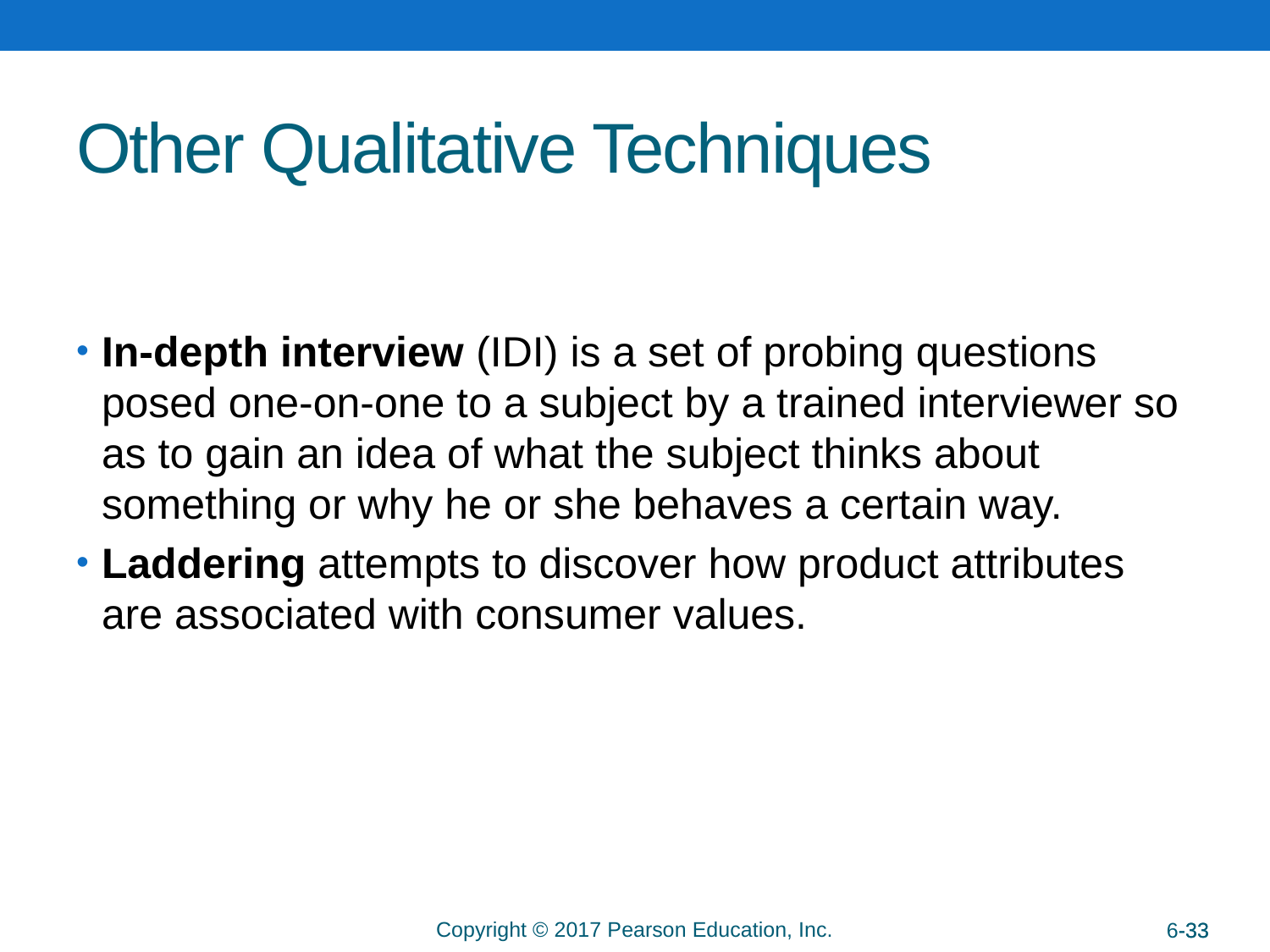

# Other Qualitative Techniques
In-depth interview (IDI) is a set of probing questions posed one-on-one to a subject by a trained interviewer so as to gain an idea of what the subject thinks about something or why he or she behaves a certain way.
Laddering attempts to discover how product attributes are associated with consumer values.